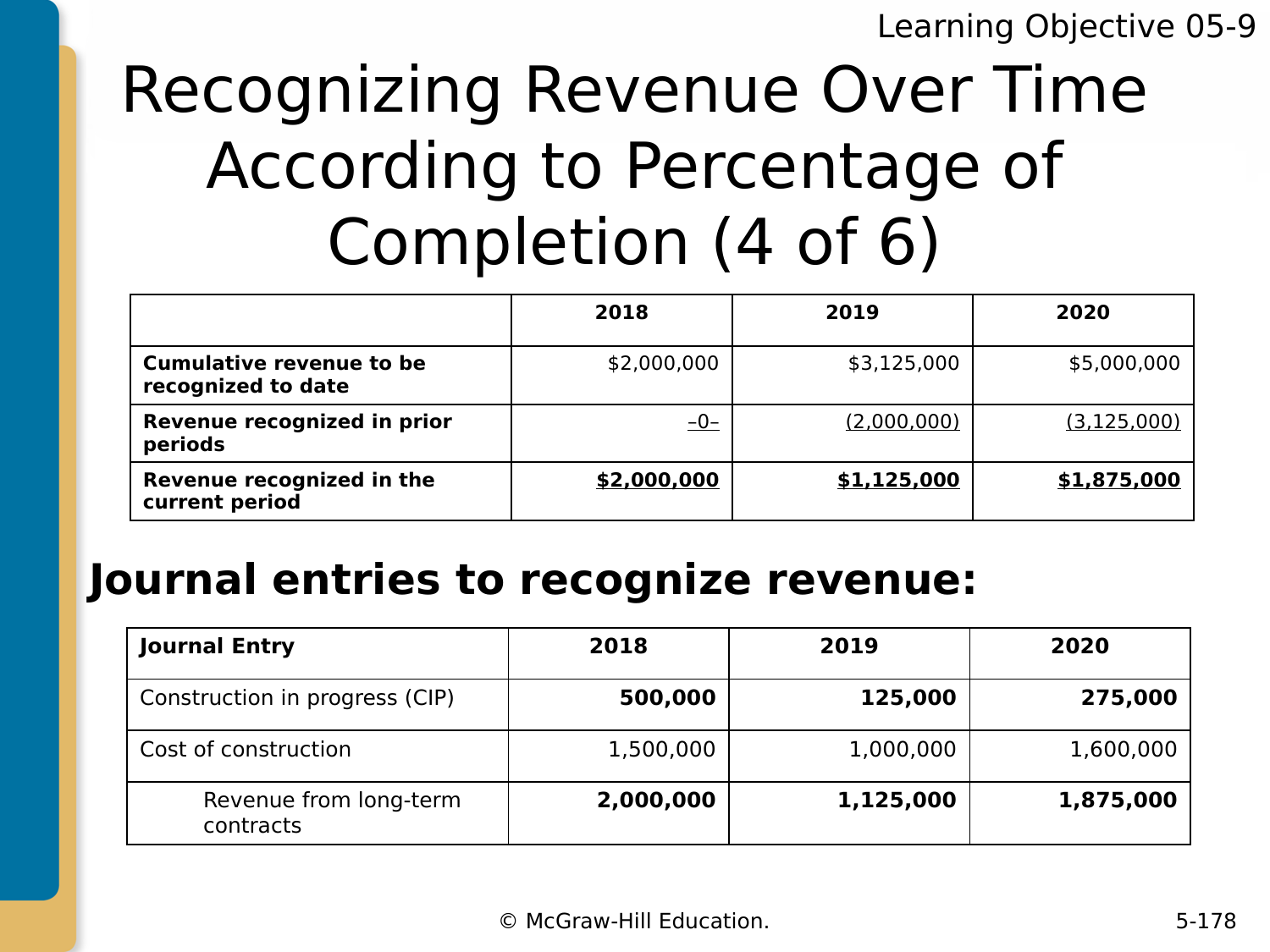

Learning Objective 05-9
# Recognizing Revenue Over Time According to Percentage of Completion (4 of 6)
|  | 2018 | 2019 | 2020 |
| --- | --- | --- | --- |
| Cumulative revenue to be recognized to date | $2,000,000 | $3,125,000 | $5,000,000 |
| Revenue recognized in prior periods | –0– | (2,000,000) | (3,125,000) |
| Revenue recognized in the current period | $2,000,000 | $1,125,000 | $1,875,000 |
Journal entries to recognize revenue:
| Journal Entry | 2018 | 2019 | 2020 |
| --- | --- | --- | --- |
| Construction in progress (CIP) | 500,000 | 125,000 | 275,000 |
| Cost of construction | 1,500,000 | 1,000,000 | 1,600,000 |
| Revenue from long-term contracts | 2,000,000 | 1,125,000 | 1,875,000 |